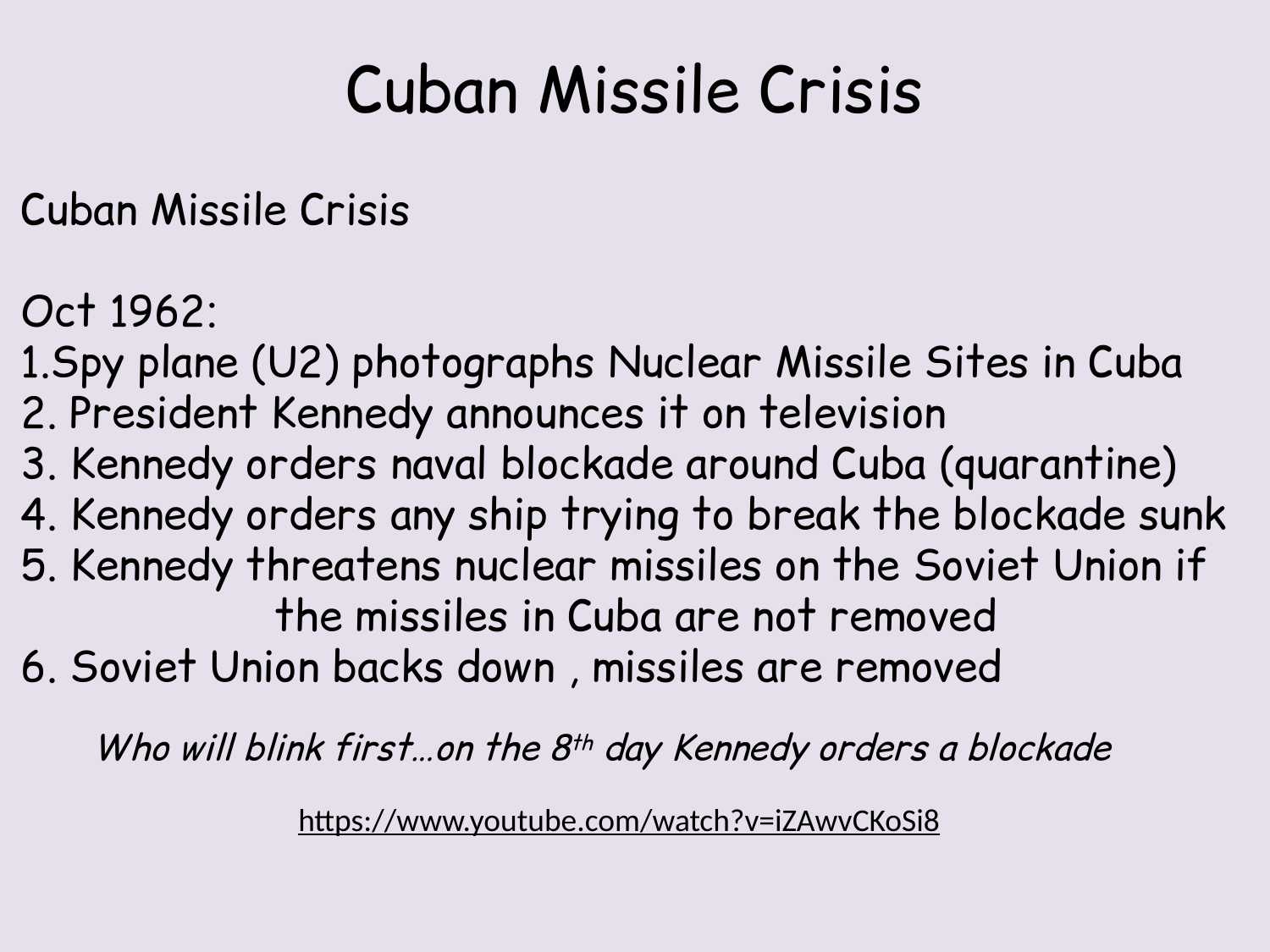

# Cuban Missile Crisis
Cuban Missile Crisis

Oct 1962:
1.Spy plane (U2) photographs Nuclear Missile Sites in Cuba
2. President Kennedy announces it on television
3. Kennedy orders naval blockade around Cuba (quarantine)
4. Kennedy orders any ship trying to break the blockade sunk
5. Kennedy threatens nuclear missiles on the Soviet Union if 		the missiles in Cuba are not removed
6. Soviet Union backs down , missiles are removed

Who will blink first…on the 8th day Kennedy orders a blockade
https://www.youtube.com/watch?v=iZAwvCKoSi8